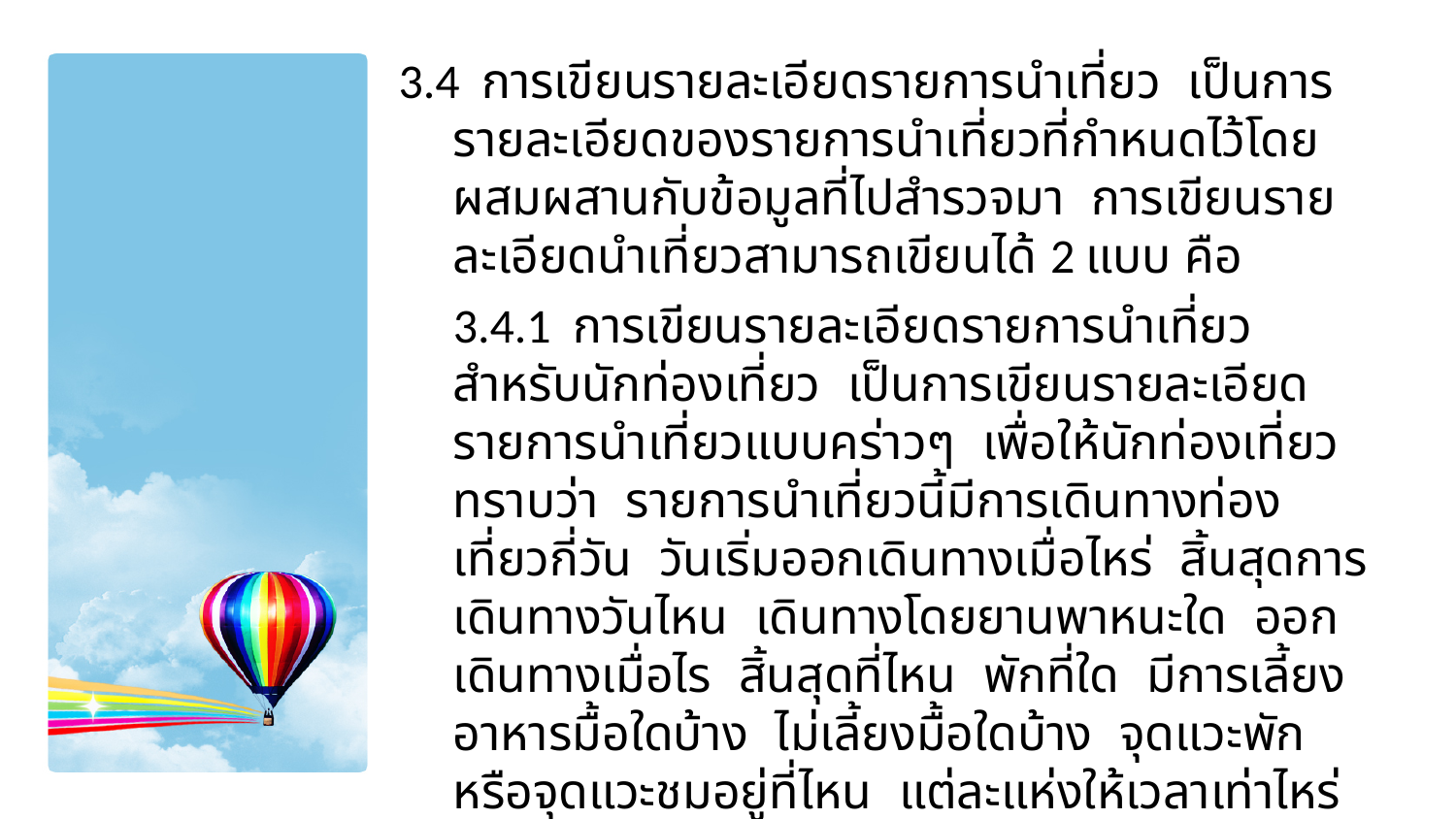

3.4  การเขียนรายละเอียดรายการนำเที่ยว  เป็นการรายละเอียดของรายการนำเที่ยวที่กำหนดไว้โดยผสมผสานกับข้อมูลที่ไปสำรวจมา  การเขียนรายละเอียดนำเที่ยวสามารถเขียนได้ 2 แบบ คือ
	3.4.1  การเขียนรายละเอียดรายการนำเที่ยวสำหรับนักท่องเที่ยว  เป็นการเขียนรายละเอียดรายการนำเที่ยวแบบคร่าวๆ  เพื่อให้นักท่องเที่ยวทราบว่า  รายการนำเที่ยวนี้มีการเดินทางท่องเที่ยวกี่วัน  วันเริ่มออกเดินทางเมื่อไหร่  สิ้นสุดการเดินทางวันไหน  เดินทางโดยยานพาหนะใด  ออกเดินทางเมื่อไร  สิ้นสุดที่ไหน  พักที่ใด  มีการเลี้ยงอาหารมื้อใดบ้าง  ไม่เลี้ยงมื้อใดบ้าง  จุดแวะพักหรือจุดแวะชมอยู่ที่ไหน  แต่ละแห่งให้เวลาเท่าไหร่  อาจจะเขียนรายการนำเที่ยวแบบนี้ได้ 2 แบบ คือ
#